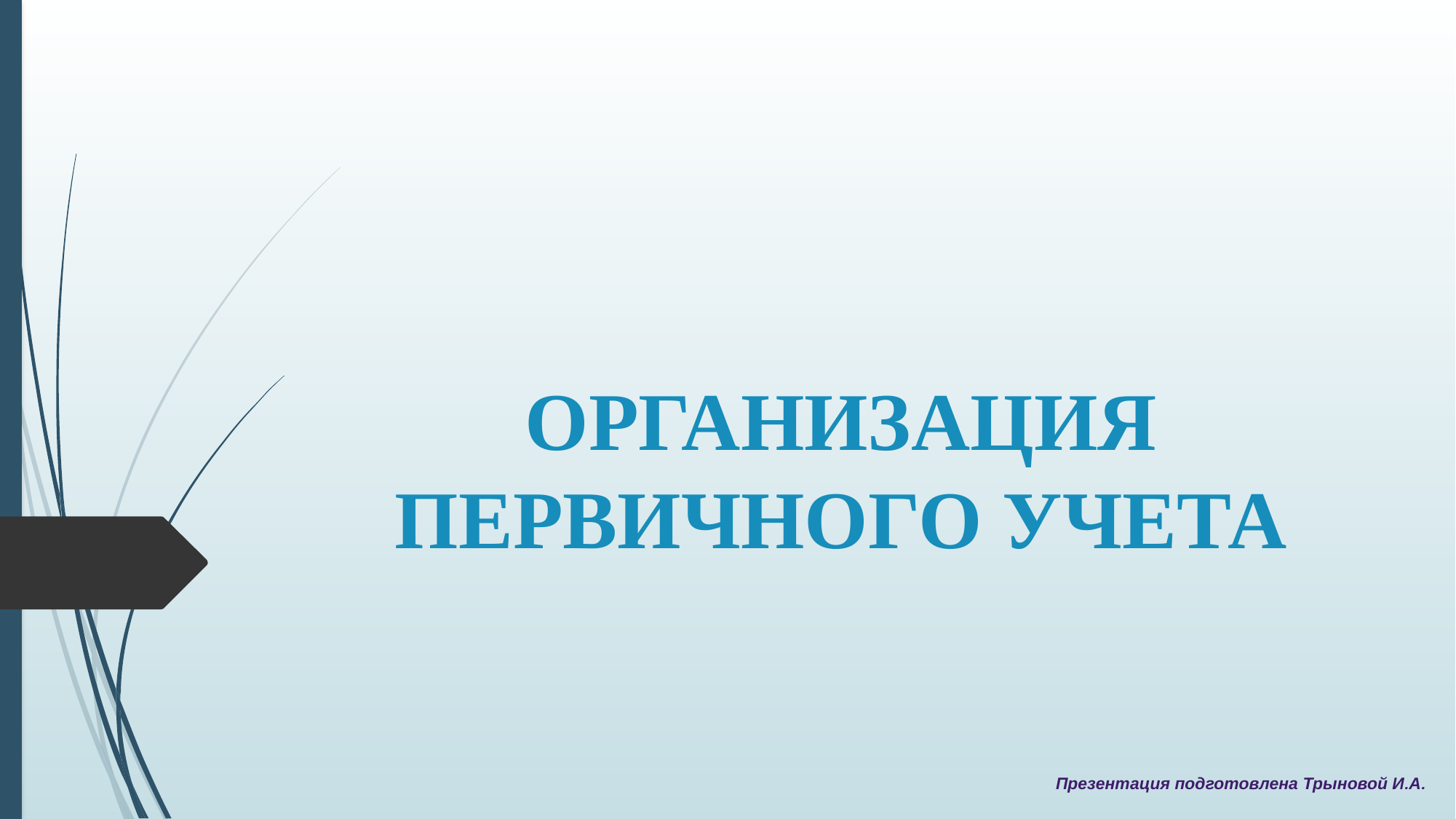

# ОРГАНИЗАЦИЯ ПЕРВИЧНОГО УЧЕТА
Презентация подготовлена Трыновой И.А.